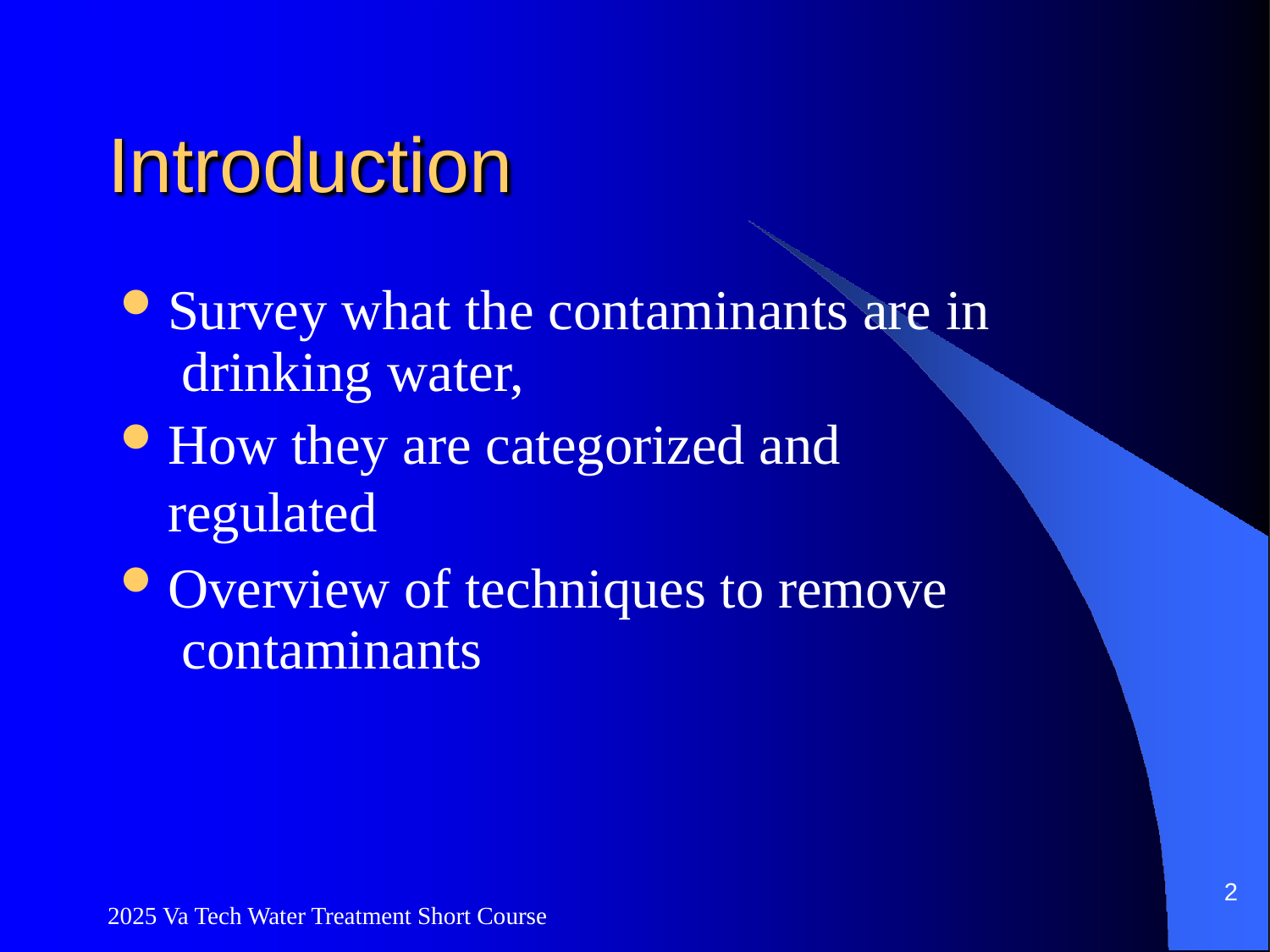

# Introduction
Survey what the contaminants are in  drinking water,
How they are categorized and regulated
Overview of techniques to remove  contaminants
2
2025 Va Tech Water Treatment Short Course